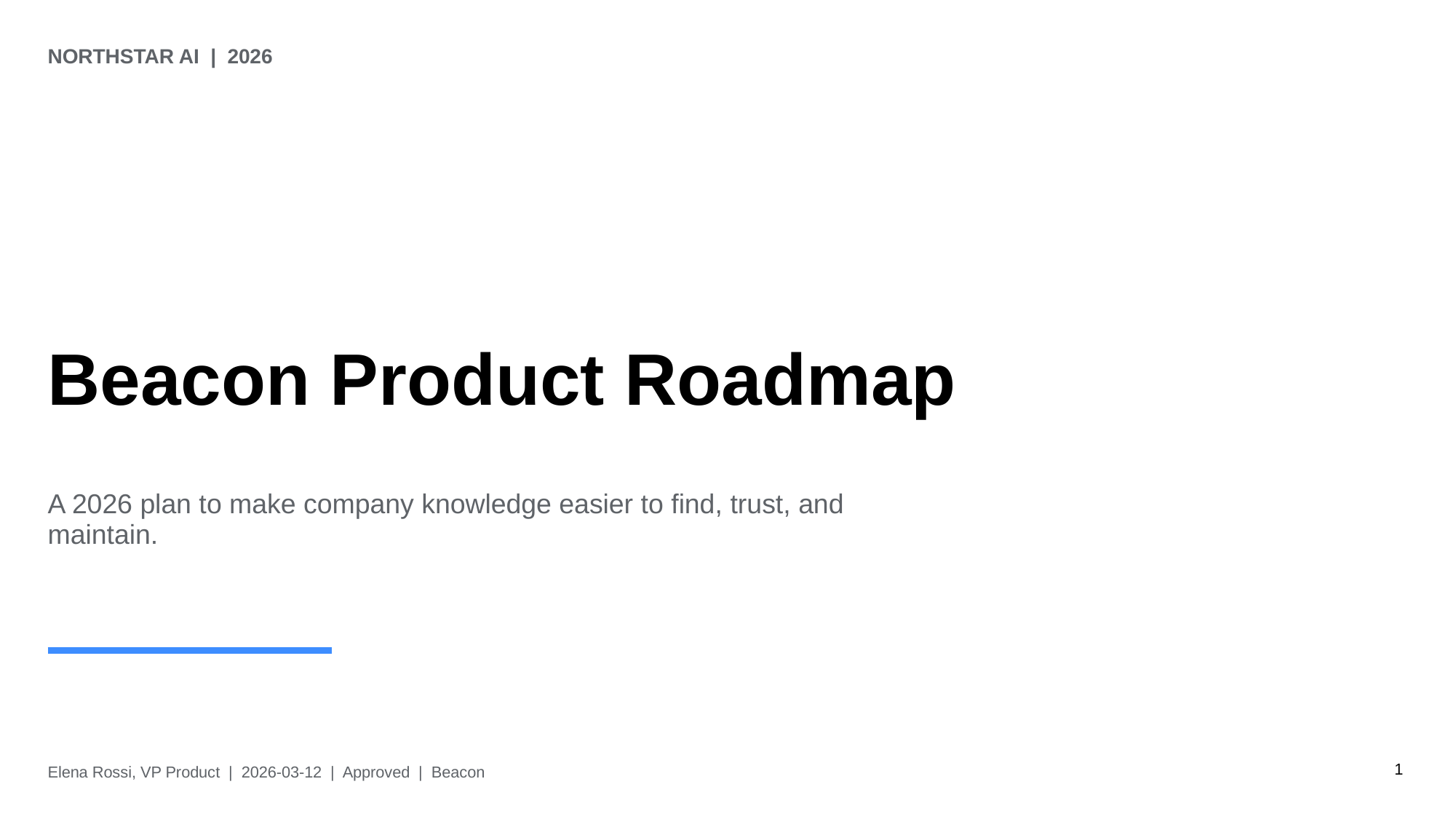

NORTHSTAR AI  |  2026
Beacon Product Roadmap
A 2026 plan to make company knowledge easier to find, trust, and maintain.
1
Elena Rossi, VP Product  |  2026-03-12  |  Approved  |  Beacon